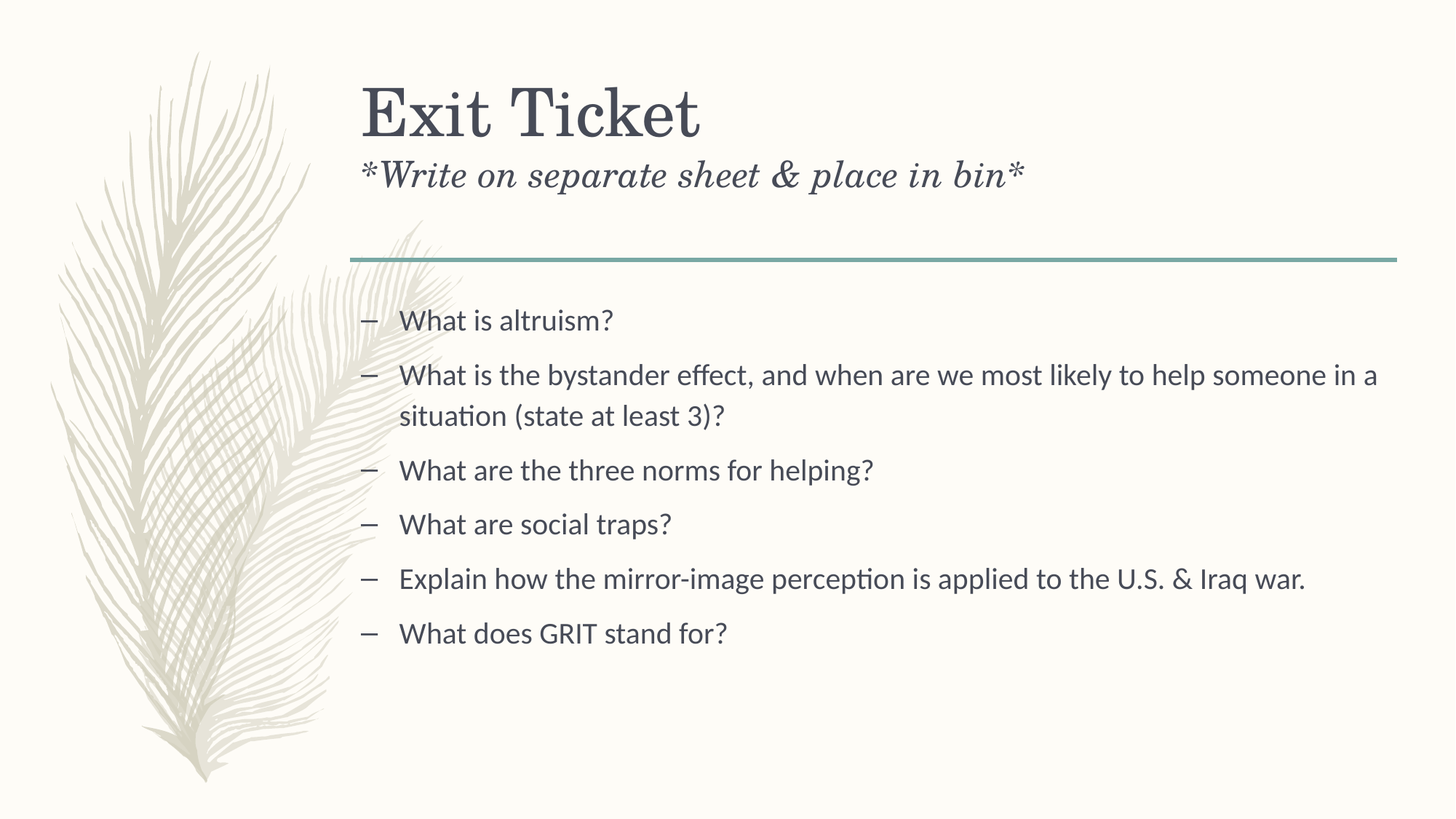

# Exit Ticket *Write on separate sheet & place in bin*
What is altruism?
What is the bystander effect, and when are we most likely to help someone in a situation (state at least 3)?
What are the three norms for helping?
What are social traps?
Explain how the mirror-image perception is applied to the U.S. & Iraq war.
What does GRIT stand for?